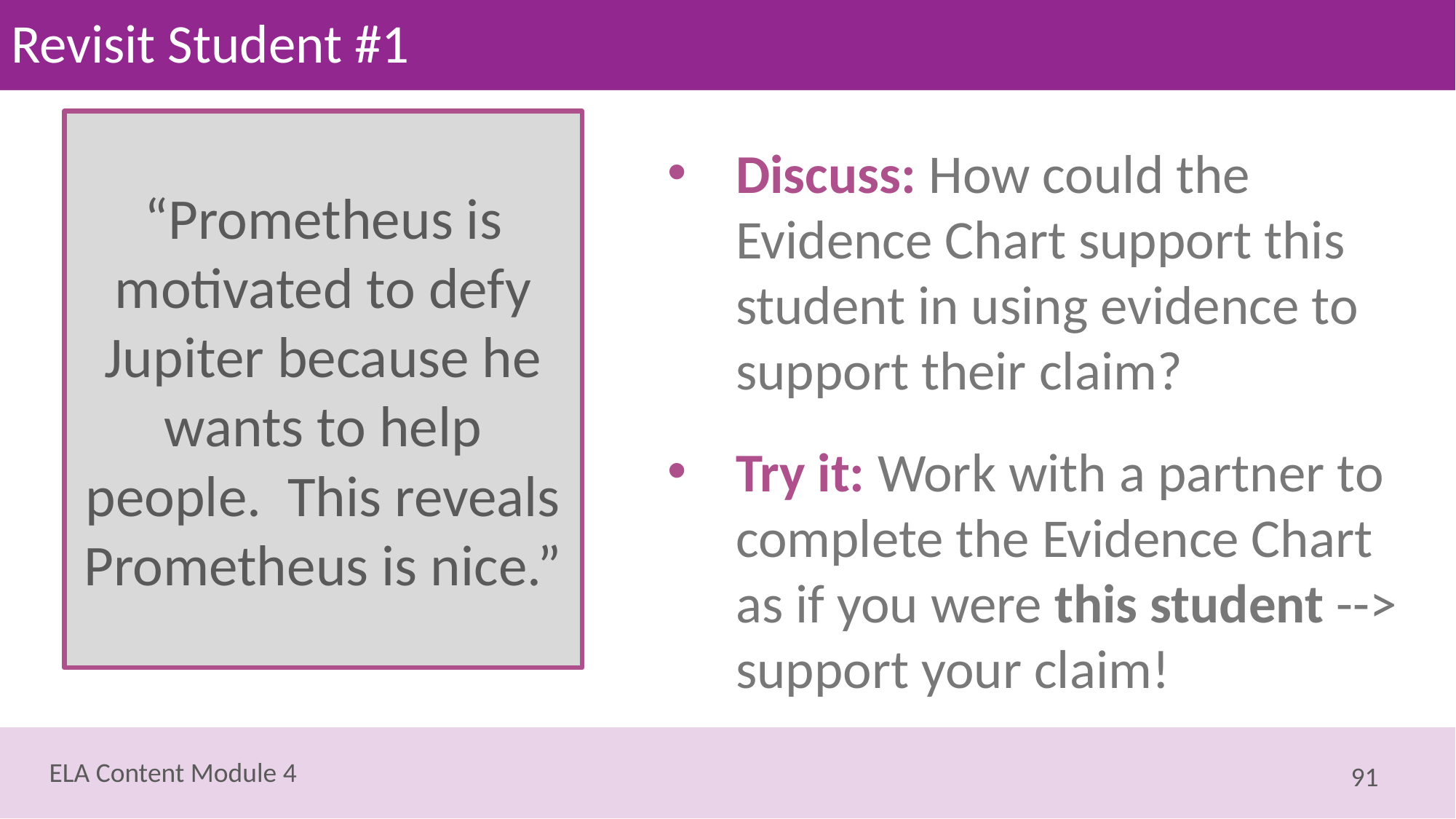

# Revisit Student #1

“Prometheus is motivated to defy Jupiter because he wants to help people.  This reveals Prometheus is nice.”

Discuss: How could the Evidence Chart support this student in using evidence to support their claim?

Try it: Work with a partner to complete the Evidence Chart as if you were this student --> support your claim!
91